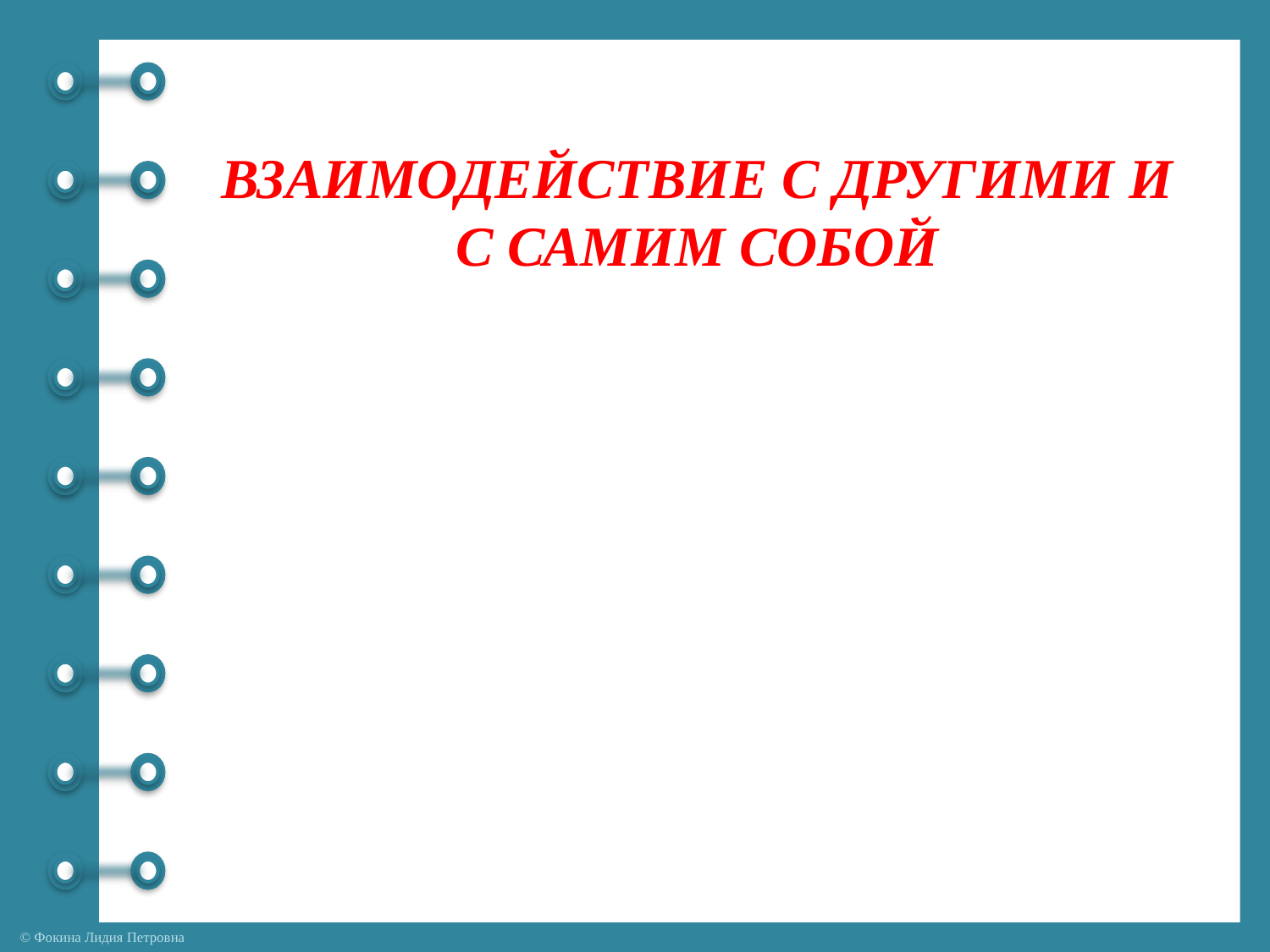

# Взаимодействие с другими и с самим собой